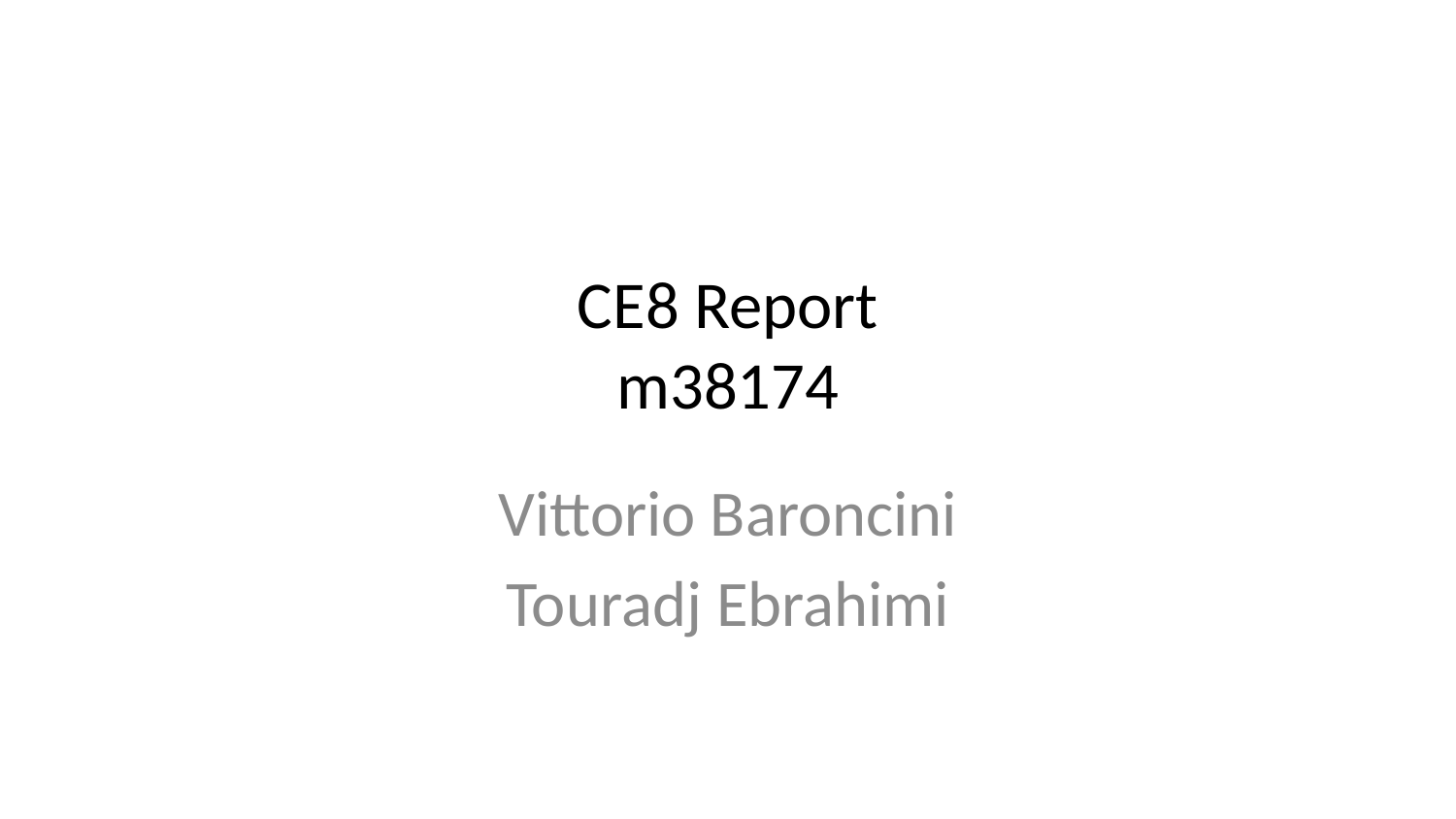

# CE8 Report m38174
Vittorio Baroncini
Touradj Ebrahimi